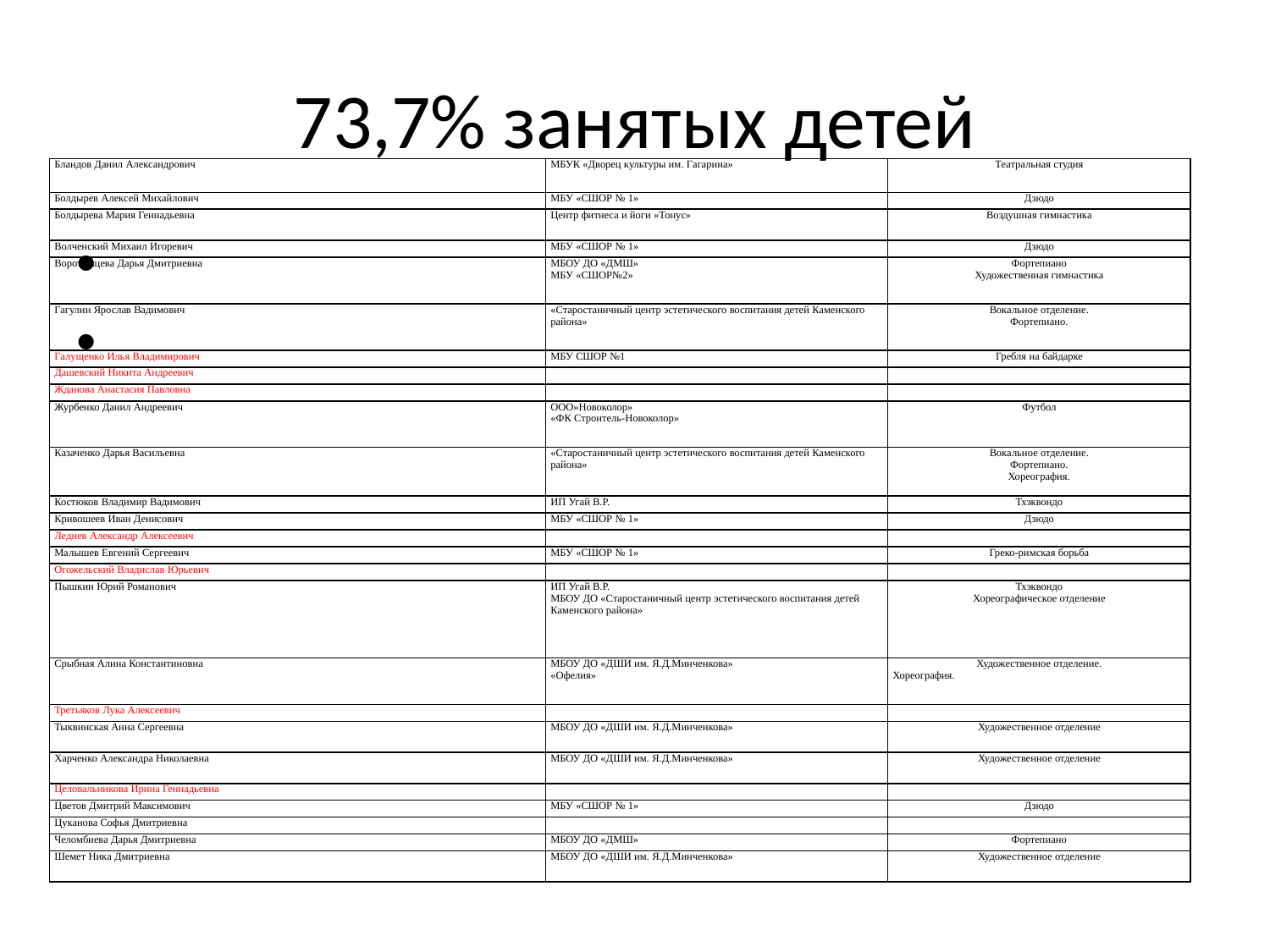

# 73,7% занятых детей
| Бландов Данил Александрович | МБУК «Дворец культуры им. Гагарина» | Театральная студия |
| --- | --- | --- |
| Болдырев Алексей Михайлович | МБУ «СШОР № 1» | Дзюдо |
| Болдырева Мария Геннадьевна | Центр фитнеса и йоги «Тонус» | Воздушная гимнастика |
| Волченский Михаил Игоревич | МБУ «СШОР № 1» | Дзюдо |
| Воротынцева Дарья Дмитриевна | МБОУ ДО «ДМШ» МБУ «СШОР№2» | Фортепиано Художественная гимнастика |
| Гагулин Ярослав Вадимович | «Старостаничный центр эстетического воспитания детей Каменского района» | Вокальное отделение. Фортепиано. |
| Галущенко Илья Владимирович | МБУ СШОР №1 | Гребля на байдарке |
| Дашевский Никита Андреевич |  |  |
| Жданова Анастасия Павловна |  |  |
| Журбенко Данил Андреевич | ООО»Новоколор» «ФК Строитель-Новоколор» | Футбол |
| Казаченко Дарья Васильевна | «Старостаничный центр эстетического воспитания детей Каменского района» | Вокальное отделение. Фортепиано. Хореография. |
| Костюков Владимир Вадимович | ИП Угай В.Р. | Тхэквондо |
| Кривошеев Иван Денисович | МБУ «СШОР № 1» | Дзюдо |
| Леднев Александр Алексеевич |  |  |
| Малышев Евгений Сергеевич | МБУ «СШОР № 1» | Греко-римская борьба |
| Огожельский Владислав Юрьевич |  |  |
| Пышкин Юрий Романович | ИП Угай В.Р. МБОУ ДО «Старостаничный центр эстетического воспитания детей Каменского района» | Тхэквондо Хореографическое отделение |
| Срыбная Алина Константиновна | МБОУ ДО «ДШИ им. Я.Д.Минченкова» «Офелия» | Художественное отделение. Хореография. |
| Третьяков Лука Алексеевич |  |  |
| Тыквинская Анна Сергеевна | МБОУ ДО «ДШИ им. Я.Д.Минченкова» | Художественное отделение |
| Харченко Александра Николаевна | МБОУ ДО «ДШИ им. Я.Д.Минченкова» | Художественное отделение |
| Целовальникова Ирина Геннадьевна |  |  |
| Цветов Дмитрий Максимович | МБУ «СШОР № 1» | Дзюдо |
| Цуканова Софья Дмитриевна |  |  |
| Челомбиева Дарья Дмитриевна | МБОУ ДО «ДМШ» | Фортепиано |
| Шемет Ника Дмитриевна | МБОУ ДО «ДШИ им. Я.Д.Минченкова» | Художественное отделение |